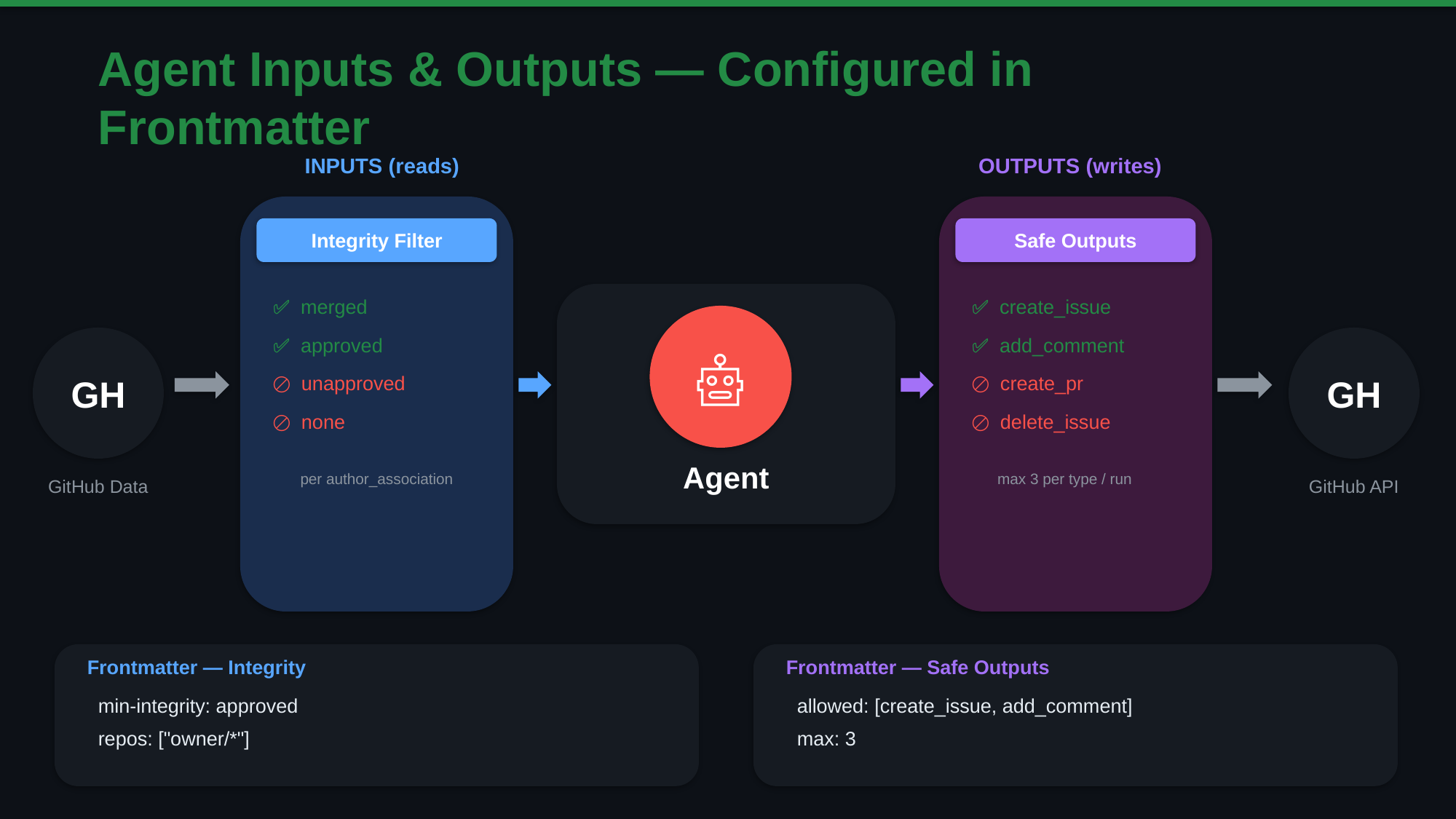

Agent Inputs & Outputs — Configured in Frontmatter
INPUTS (reads)
OUTPUTS (writes)

Integrity Filter
Safe Outputs

✅  merged
✅  create_issue
🤖
GH
✅  approved
✅  add_comment
GH
🚫  unapproved
🚫  create_pr

🚫  none
🚫  delete_issue
Agent
per author_association
max 3 per type / run
GitHub Data
GitHub API

Frontmatter — Integrity
Frontmatter — Safe Outputs
min-integrity: approved
allowed: [create_issue, add_comment]
repos: ["owner/*"]
max: 3